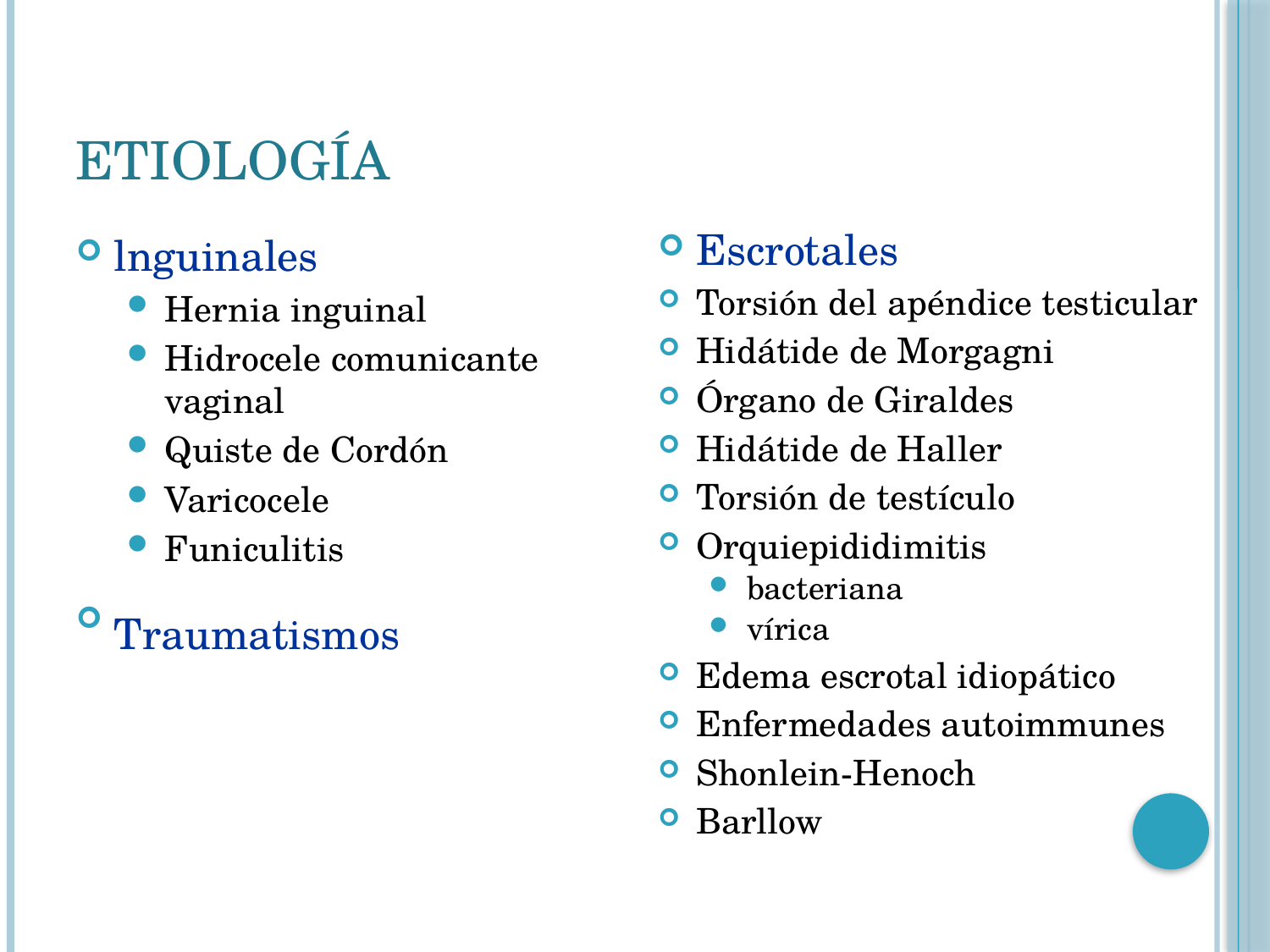

# ETIOLOGÍA
lnguinales
Hernia inguinal
Hidrocele comunicante vaginal
Quiste de Cordón
Varicocele
Funiculitis
Traumatismos
Escrotales
Torsión del apéndice testicular
Hidátide de Morgagni
Órgano de Giraldes
Hidátide de Haller
Torsión de testículo
Orquiepididimitis
bacteriana
vírica
Edema escrotal idiopático
Enfermedades autoimmunes
Shonlein-Henoch
Barllow